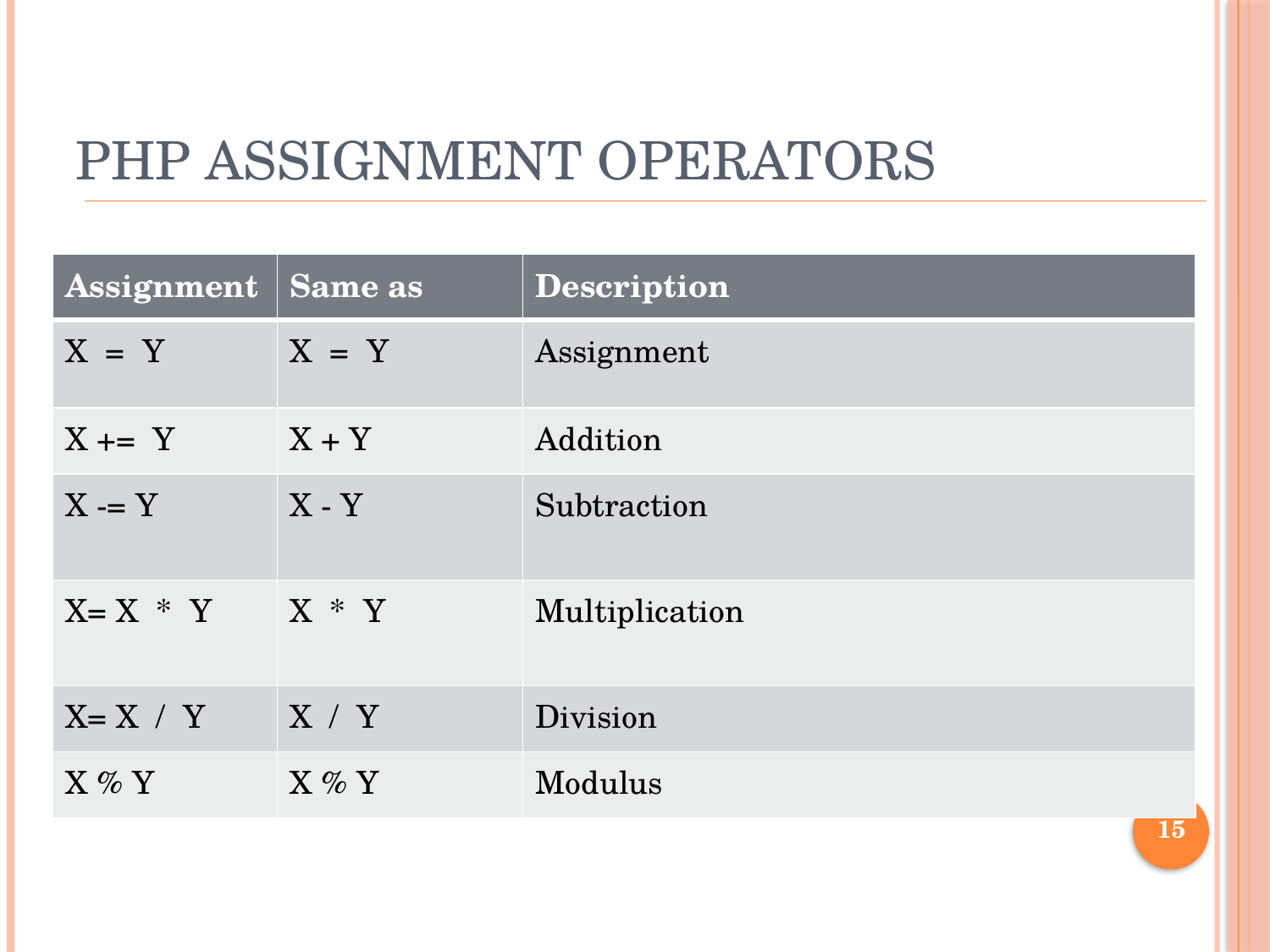

# PHP Assignment Operators
| Assignment | Same as | Description |
| --- | --- | --- |
| X = Y | X = Y | Assignment |
| X += Y | X + Y | Addition |
| X -= Y | X - Y | Subtraction |
| X= X \* Y | X \* Y | Multiplication |
| X= X / Y | X / Y | Division |
| X % Y | X % Y | Modulus |
15